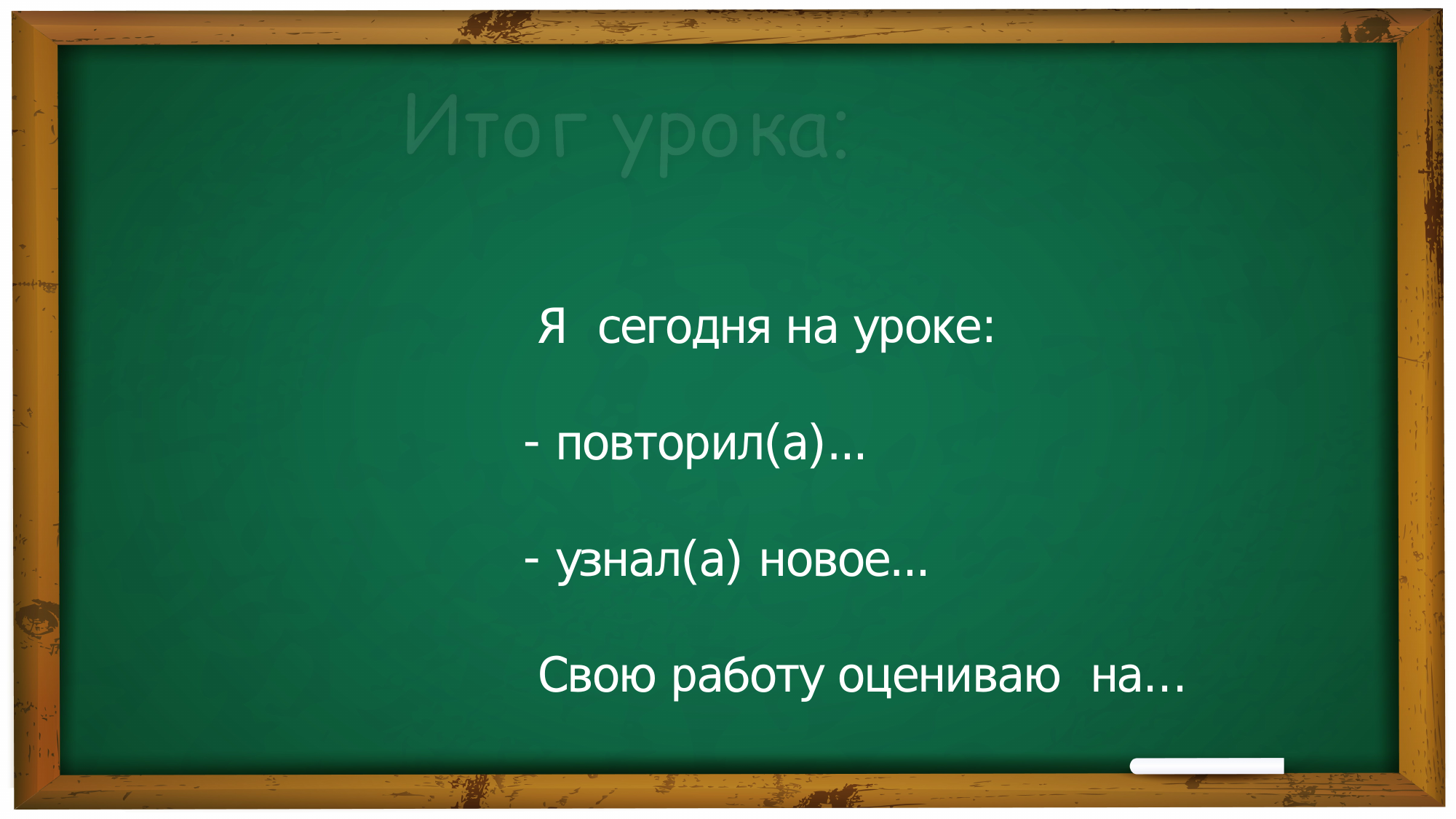

Итог урока:
 Я  сегодня на уроке:
                                             - повторил(а)…
                                            - узнал(а) новое…

 Свою работу оцениваю  на...